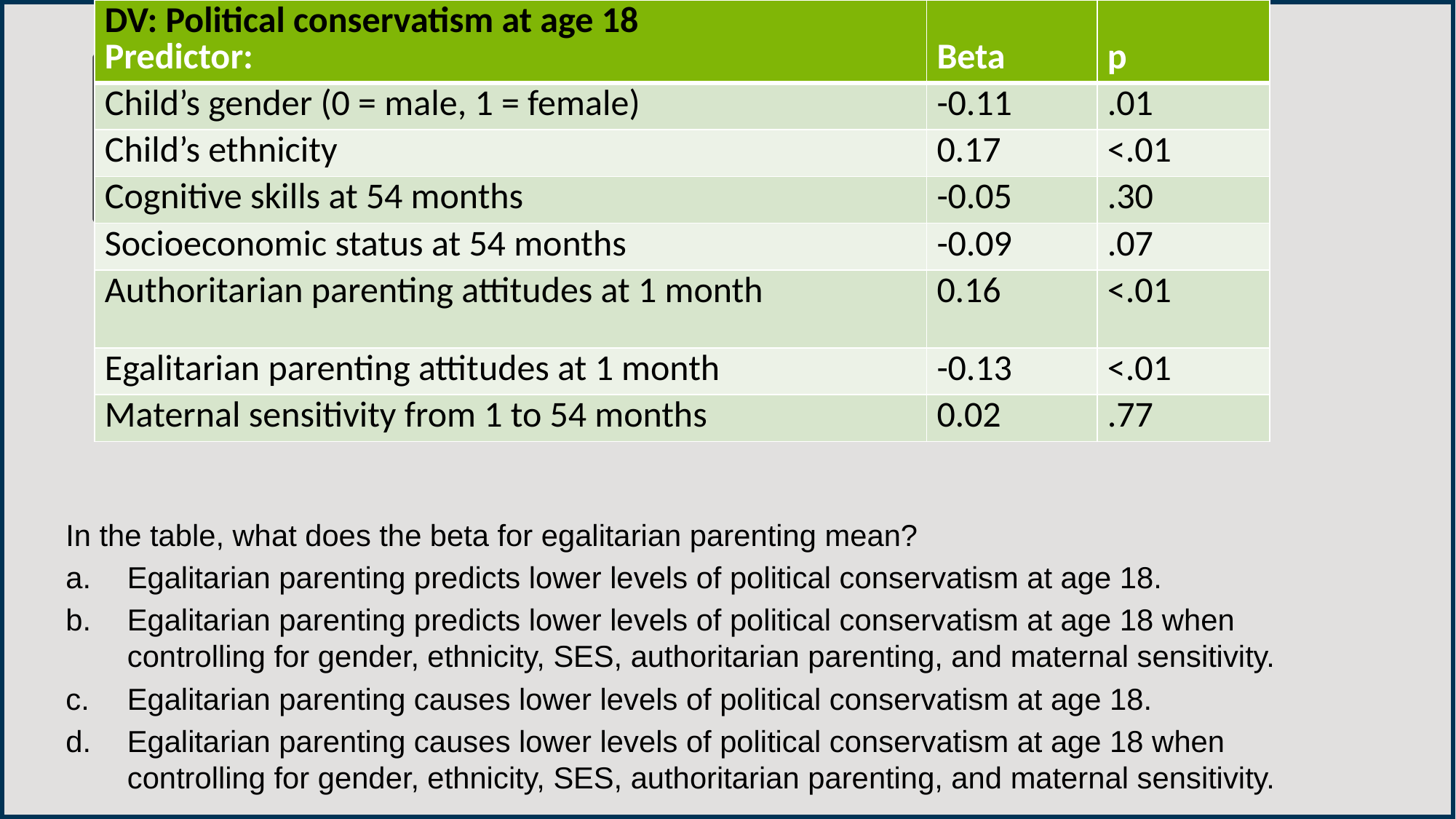

| DV: Political conservatism at age 18 Predictor: | Beta | p |
| --- | --- | --- |
| Child’s gender (0 = male, 1 = female) | -0.11 | .01 |
| Child’s ethnicity | 0.17 | <.01 |
| Cognitive skills at 54 months | -0.05 | .30 |
| Socioeconomic status at 54 months | -0.09 | .07 |
| Authoritarian parenting attitudes at 1 month | 0.16 | <.01 |
| Egalitarian parenting attitudes at 1 month | -0.13 | <.01 |
| Maternal sensitivity from 1 to 54 months | 0.02 | .77 |
In the table, what does the beta for egalitarian parenting mean?
Egalitarian parenting predicts lower levels of political conservatism at age 18.
Egalitarian parenting predicts lower levels of political conservatism at age 18 when controlling for gender, ethnicity, SES, authoritarian parenting, and maternal sensitivity.
Egalitarian parenting causes lower levels of political conservatism at age 18.
Egalitarian parenting causes lower levels of political conservatism at age 18 when controlling for gender, ethnicity, SES, authoritarian parenting, and maternal sensitivity.